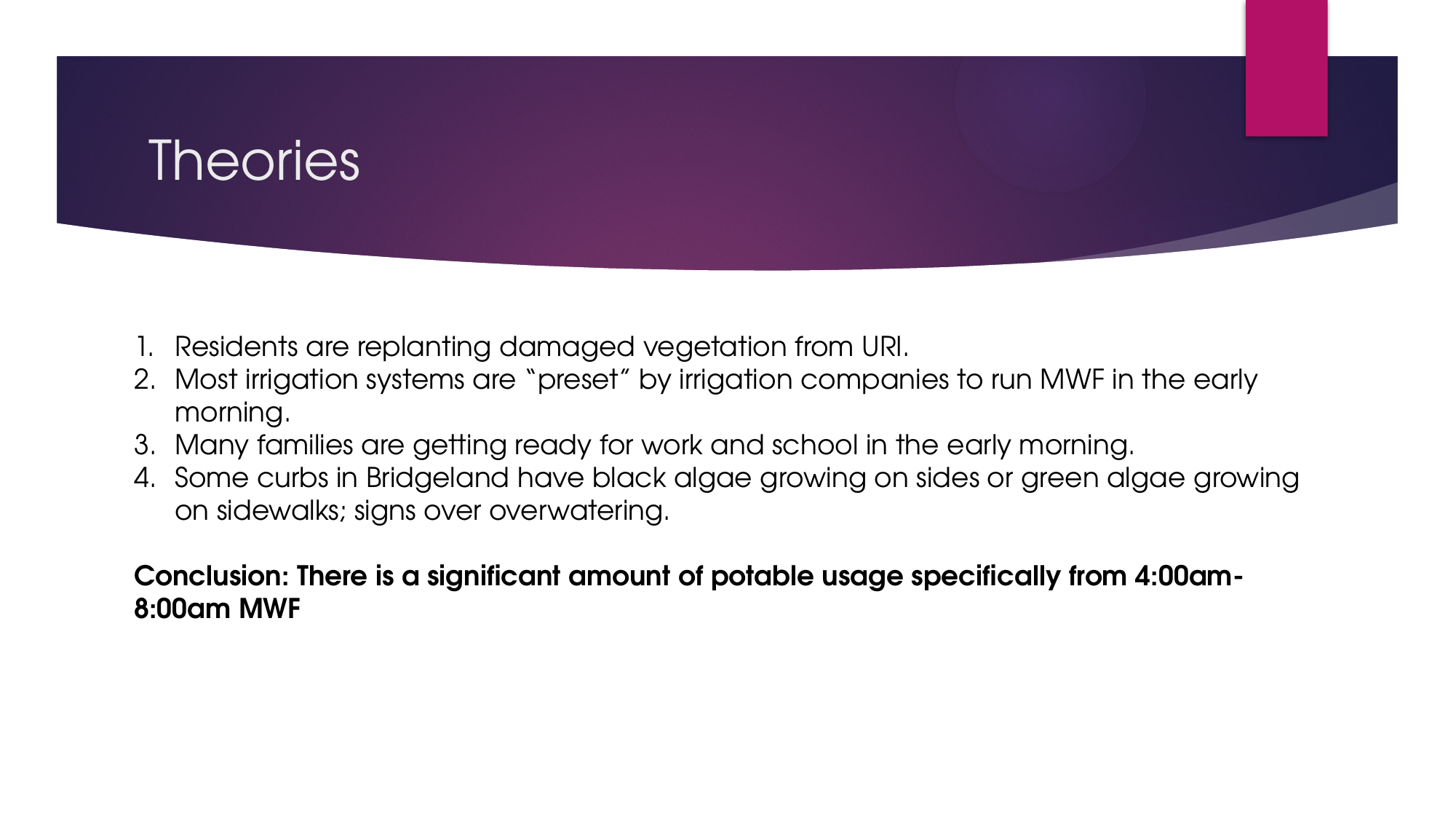

# Theories
Residents are replanting damaged vegetation from URI.
Most irrigation systems are “preset” by irrigation companies to run MWF in the early morning.
Many families are getting ready for work and school in the early morning.
Some curbs in Bridgeland have black algae growing on sides or green algae growing on sidewalks; signs over overwatering.

Conclusion: There is a significant amount of potable usage specifically from 4:00am-8:00am MWF